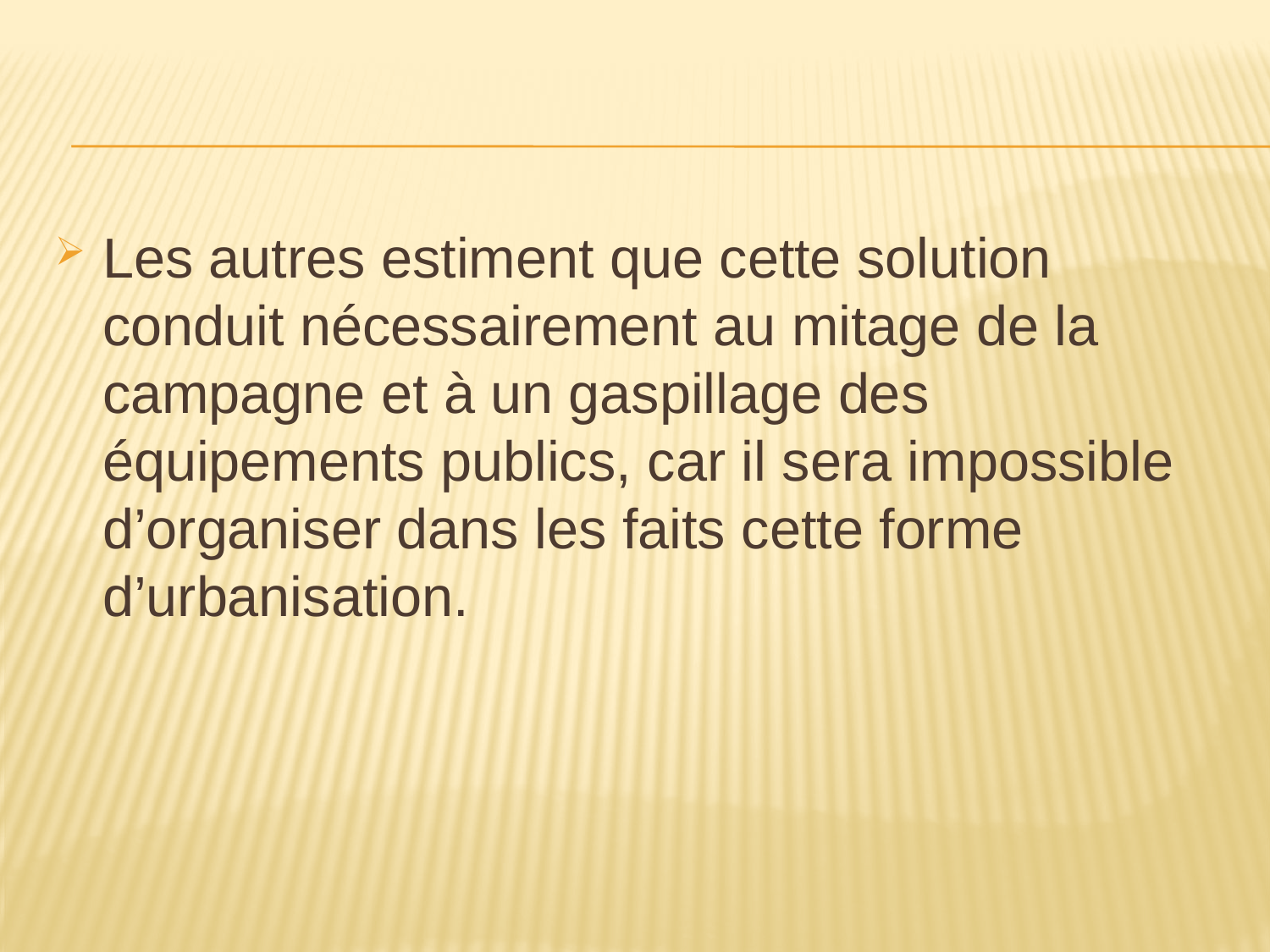

#
Les autres estiment que cette solution conduit nécessairement au mitage de la campagne et à un gaspillage des équipements publics, car il sera impossible d’organiser dans les faits cette forme d’urbanisation.